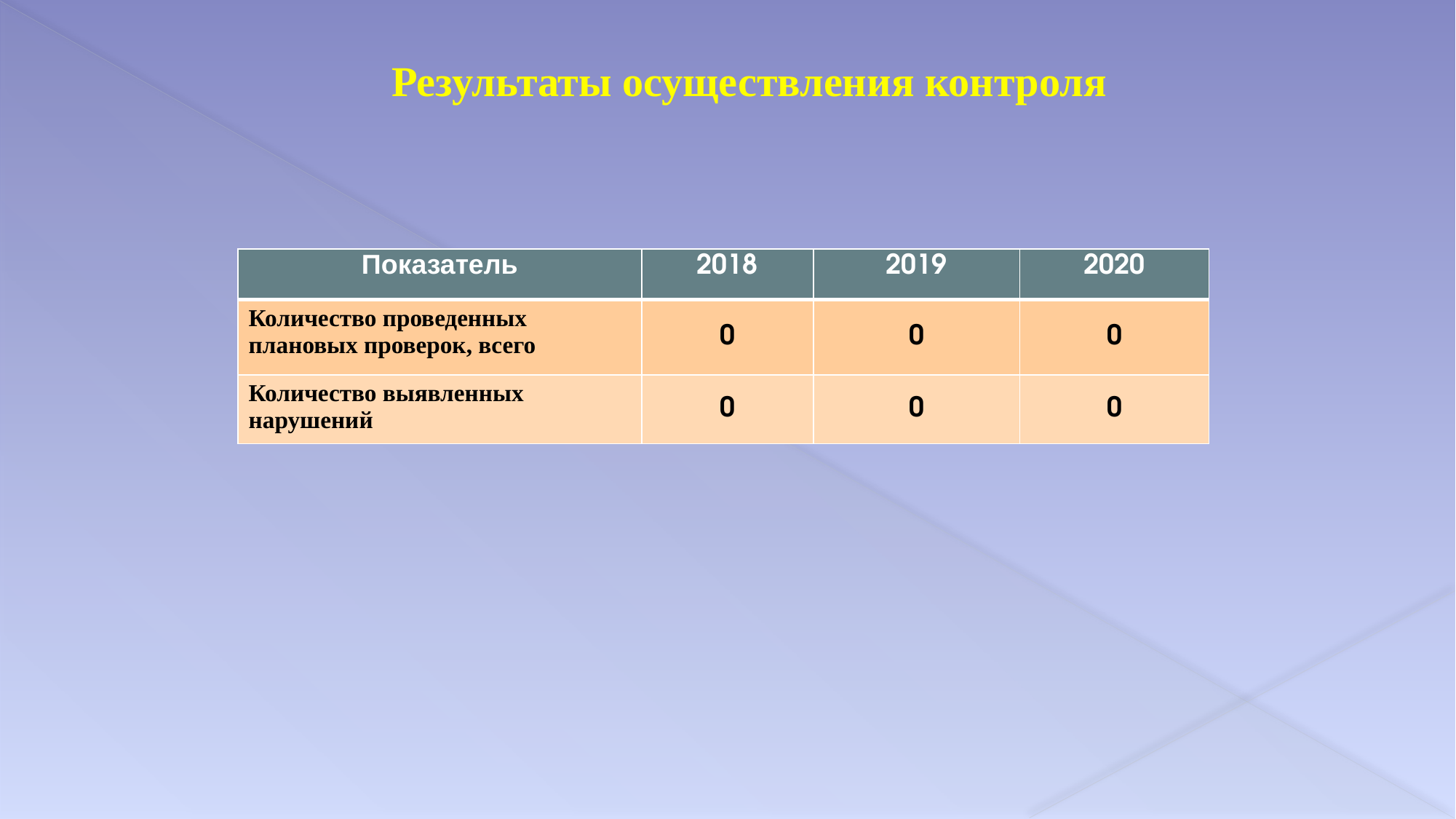

Результаты осуществления контроля
| Показатель | 2018 | 2019 | 2020 |
| --- | --- | --- | --- |
| Количество проведенных плановых проверок, всего | 0 | 0 | 0 |
| Количество выявленных нарушений | 0 | 0 | 0 |